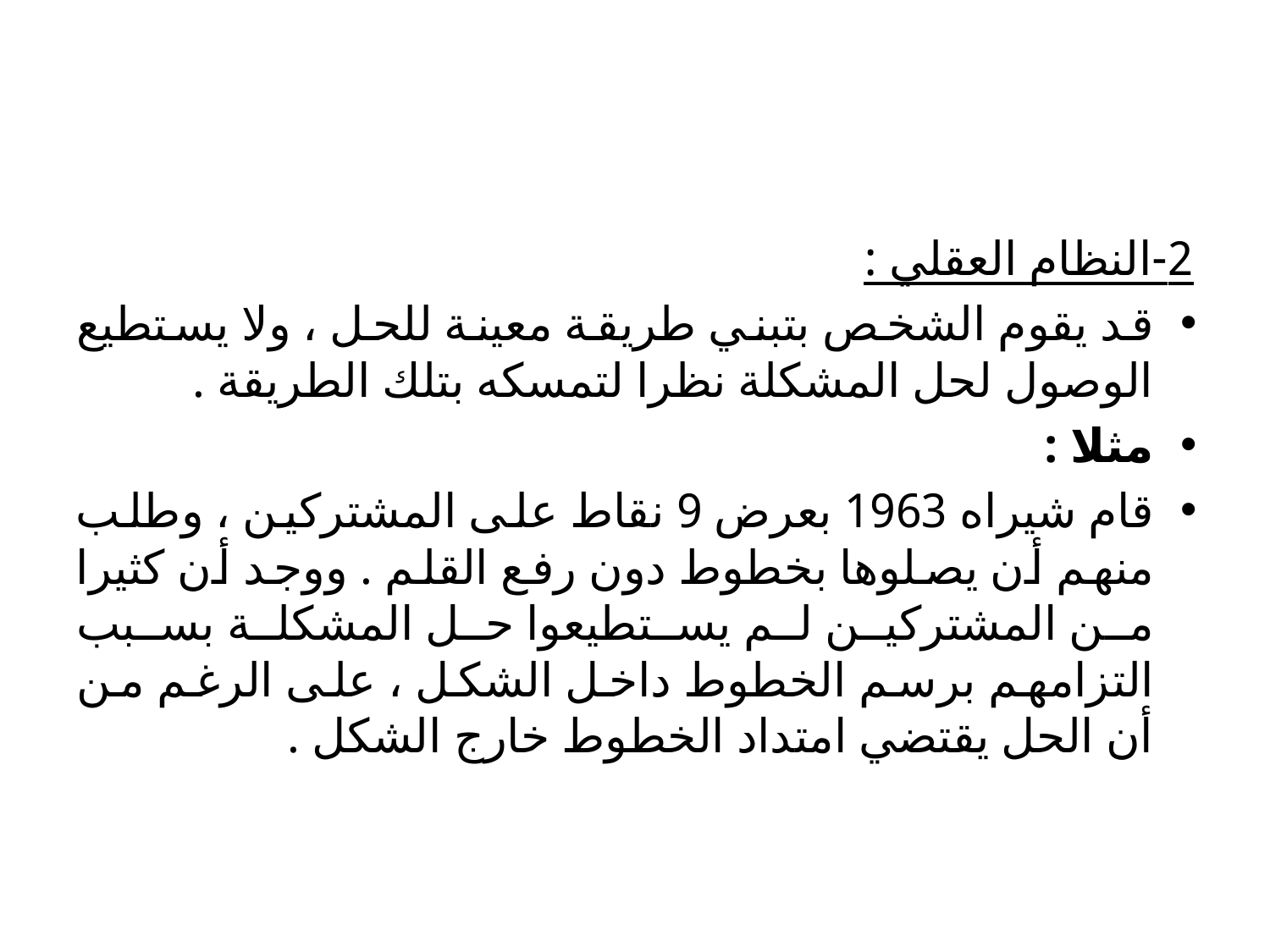

#
2-النظام العقلي :
قد يقوم الشخص بتبني طريقة معينة للحل ، ولا يستطيع الوصول لحل المشكلة نظرا لتمسكه بتلك الطريقة .
مثلا :
قام شيراه 1963 بعرض 9 نقاط على المشتركين ، وطلب منهم أن يصلوها بخطوط دون رفع القلم . ووجد أن كثيرا من المشتركين لم يستطيعوا حل المشكلة بسبب التزامهم برسم الخطوط داخل الشكل ، على الرغم من أن الحل يقتضي امتداد الخطوط خارج الشكل .